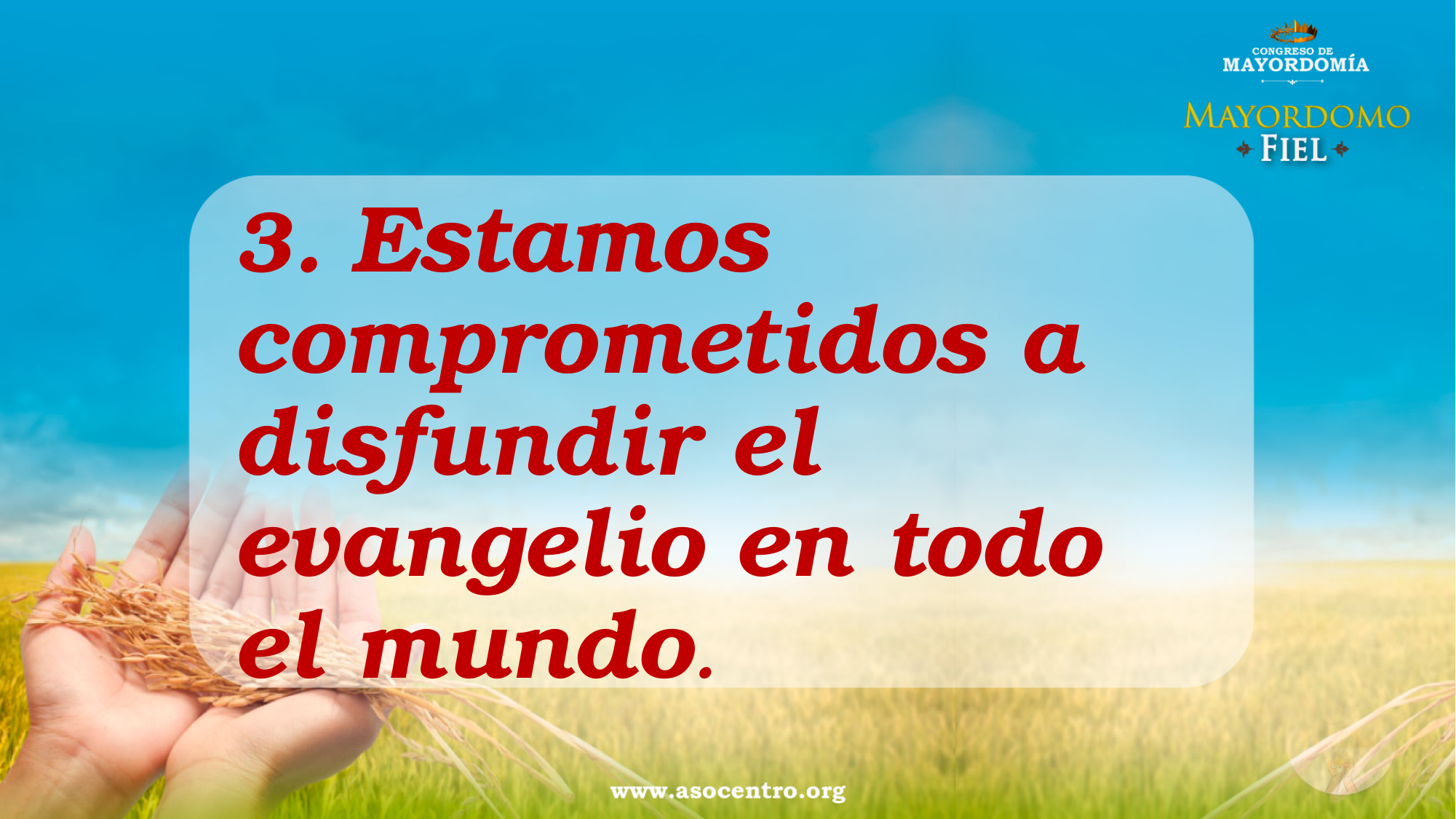

3. Estamos comprometidos a disfundir el evangelio en todo el mundo.